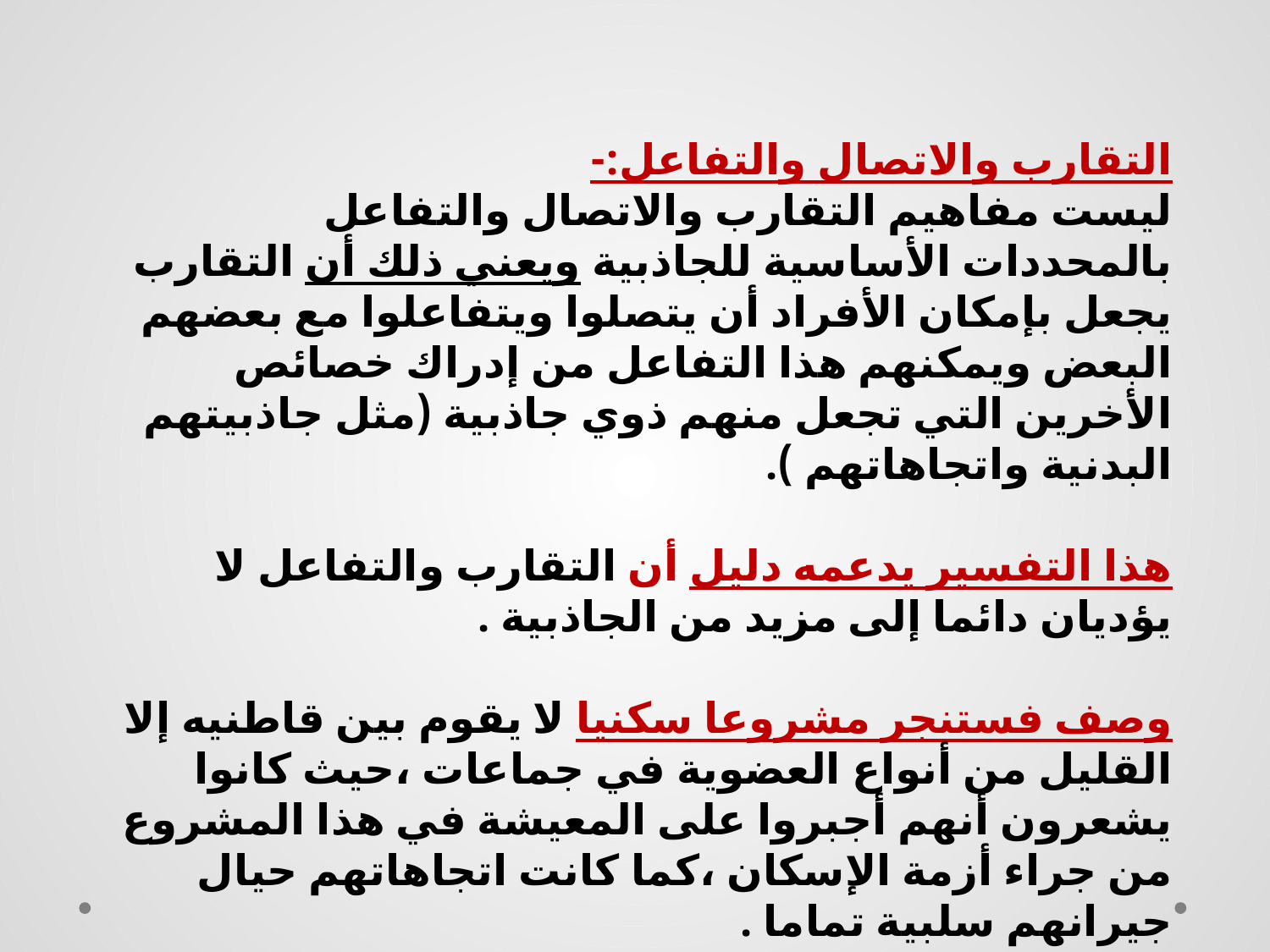

التقارب والاتصال والتفاعل:-
ليست مفاهيم التقارب والاتصال والتفاعل بالمحددات الأساسية للجاذبية ويعني ذلك أن التقارب يجعل بإمكان الأفراد أن يتصلوا ويتفاعلوا مع بعضهم البعض ويمكنهم هذا التفاعل من إدراك خصائص الأخرين التي تجعل منهم ذوي جاذبية (مثل جاذبيتهم البدنية واتجاهاتهم ).

هذا التفسير يدعمه دليل أن التقارب والتفاعل لا يؤديان دائما إلى مزيد من الجاذبية .

وصف فستنجر مشروعا سكنيا لا يقوم بين قاطنيه إلا القليل من أنواع العضوية في جماعات ،حيث كانوا يشعرون أنهم أجبروا على المعيشة في هذا المشروع من جراء أزمة الإسكان ،كما كانت اتجاهاتهم حيال جيرانهم سلبية تماما .